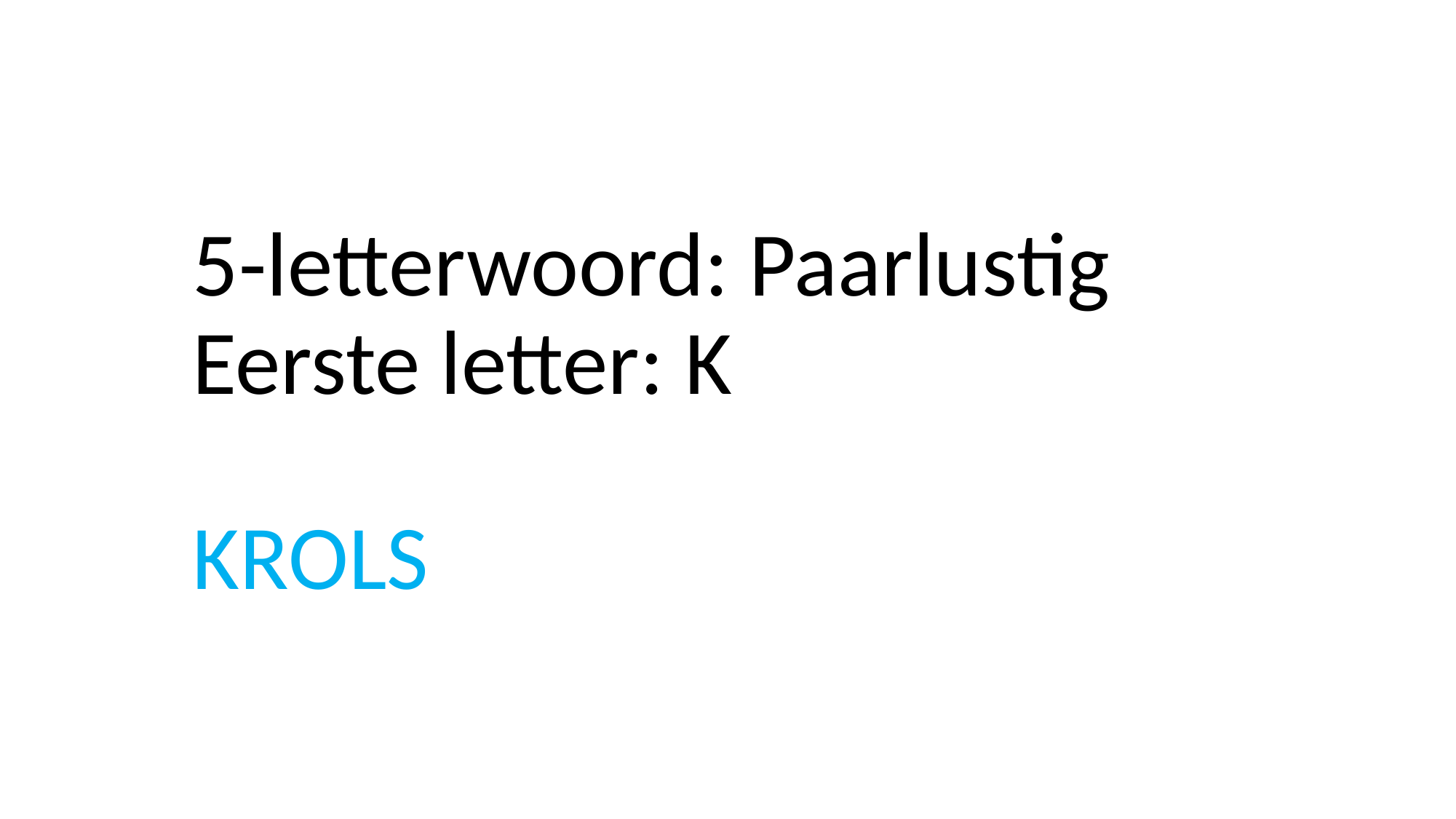

# 5-letterwoord: Paarlustig Eerste letter: K
KROLS